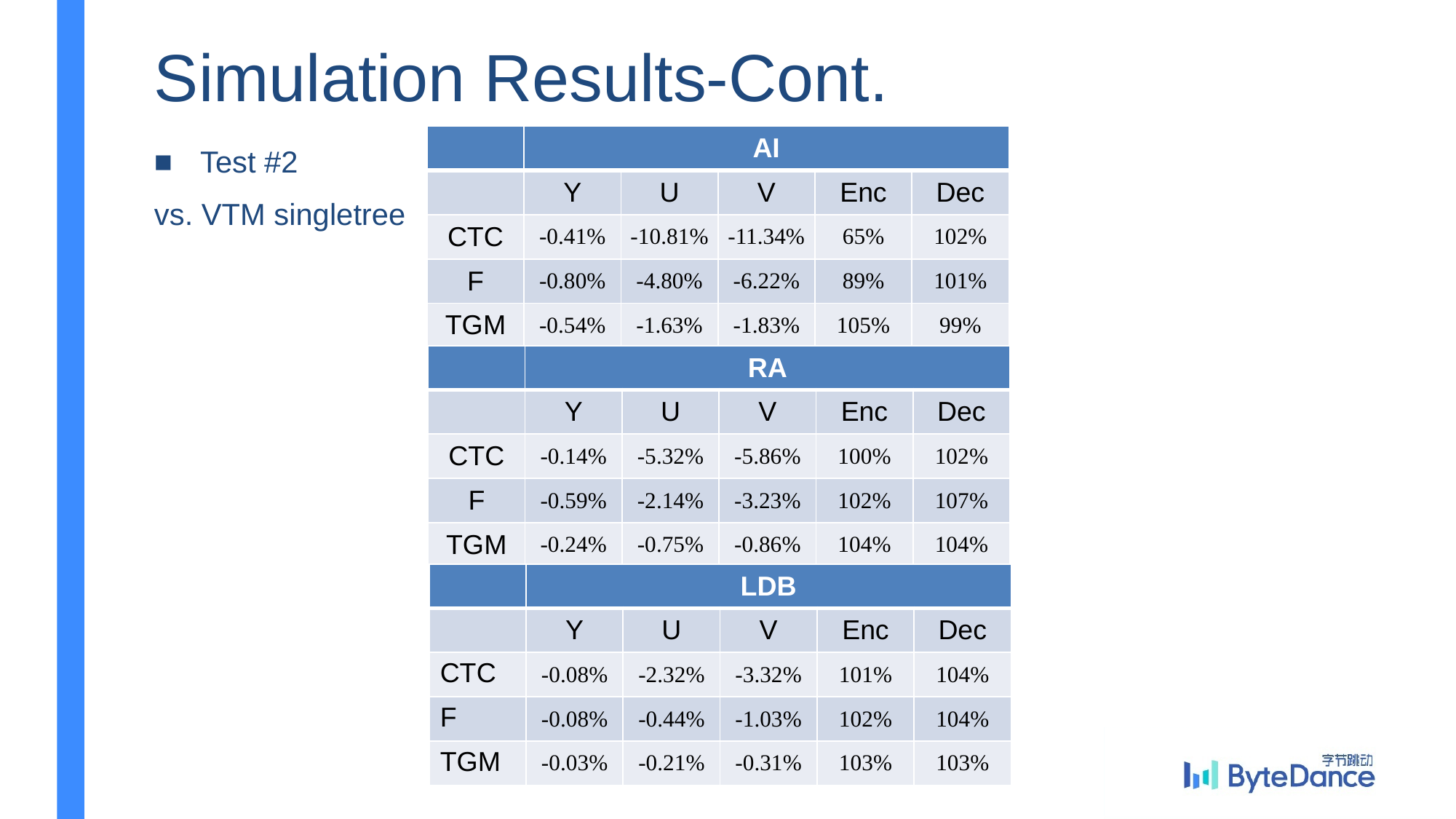

# Simulation Results-Cont.
|  | AI |  |  |  |  |
| --- | --- | --- | --- | --- | --- |
|  | Y | U | V | Enc | Dec |
| CTC | -0.41% | -10.81% | -11.34% | 65% | 102% |
| F | -0.80% | -4.80% | -6.22% | 89% | 101% |
| TGM | -0.54% | -1.63% | -1.83% | 105% | 99% |
Test #2
vs. VTM singletree

|  | RA |  |  |  |  |
| --- | --- | --- | --- | --- | --- |
|  | Y | U | V | Enc | Dec |
| CTC | -0.14% | -5.32% | -5.86% | 100% | 102% |
| F | -0.59% | -2.14% | -3.23% | 102% | 107% |
| TGM | -0.24% | -0.75% | -0.86% | 104% | 104% |
|  | LDB |  |  |  |  |
| --- | --- | --- | --- | --- | --- |
|  | Y | U | V | Enc | Dec |
| CTC | -0.08% | -2.32% | -3.32% | 101% | 104% |
| F | -0.08% | -0.44% | -1.03% | 102% | 104% |
| TGM | -0.03% | -0.21% | -0.31% | 103% | 103% |